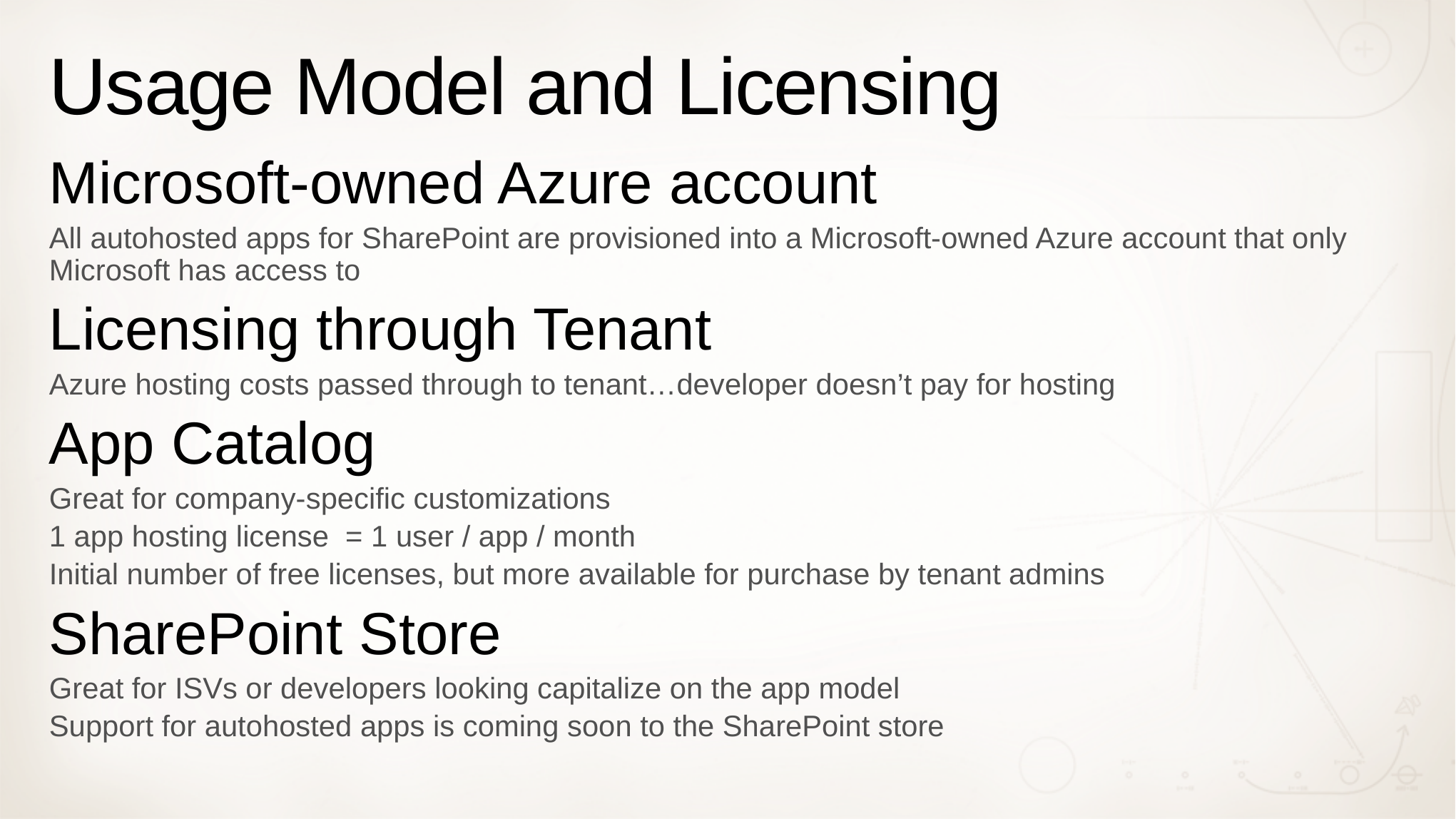

# Usage Model and Licensing
Microsoft-owned Azure account
All autohosted apps for SharePoint are provisioned into a Microsoft-owned Azure account that only Microsoft has access to
Licensing through Tenant
Azure hosting costs passed through to tenant…developer doesn’t pay for hosting
App Catalog
Great for company-specific customizations
1 app hosting license  = 1 user / app / month
Initial number of free licenses, but more available for purchase by tenant admins
SharePoint Store
Great for ISVs or developers looking capitalize on the app model
Support for autohosted apps is coming soon to the SharePoint store